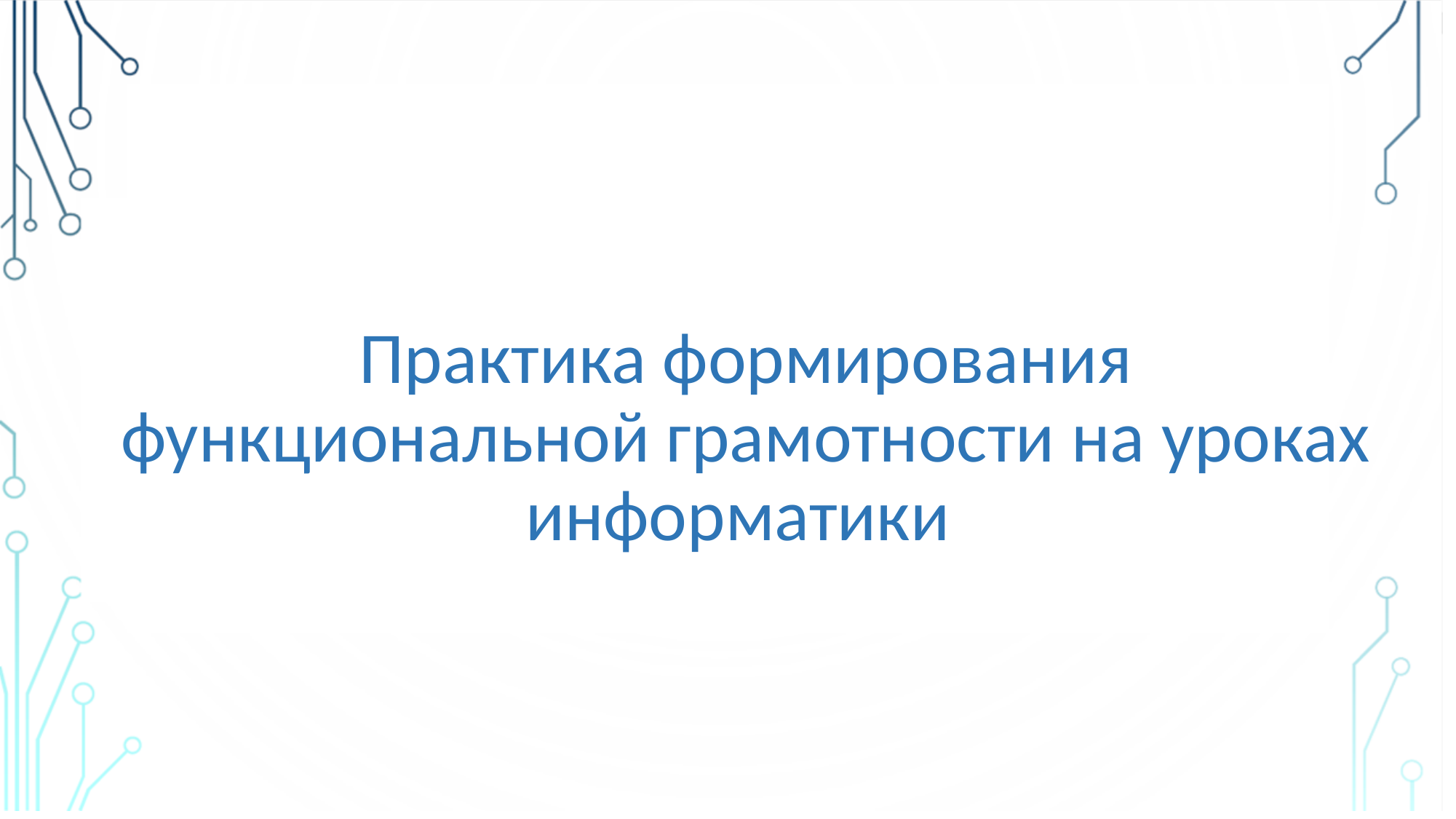

Практика формирования функциональной грамотности на уроках информатики